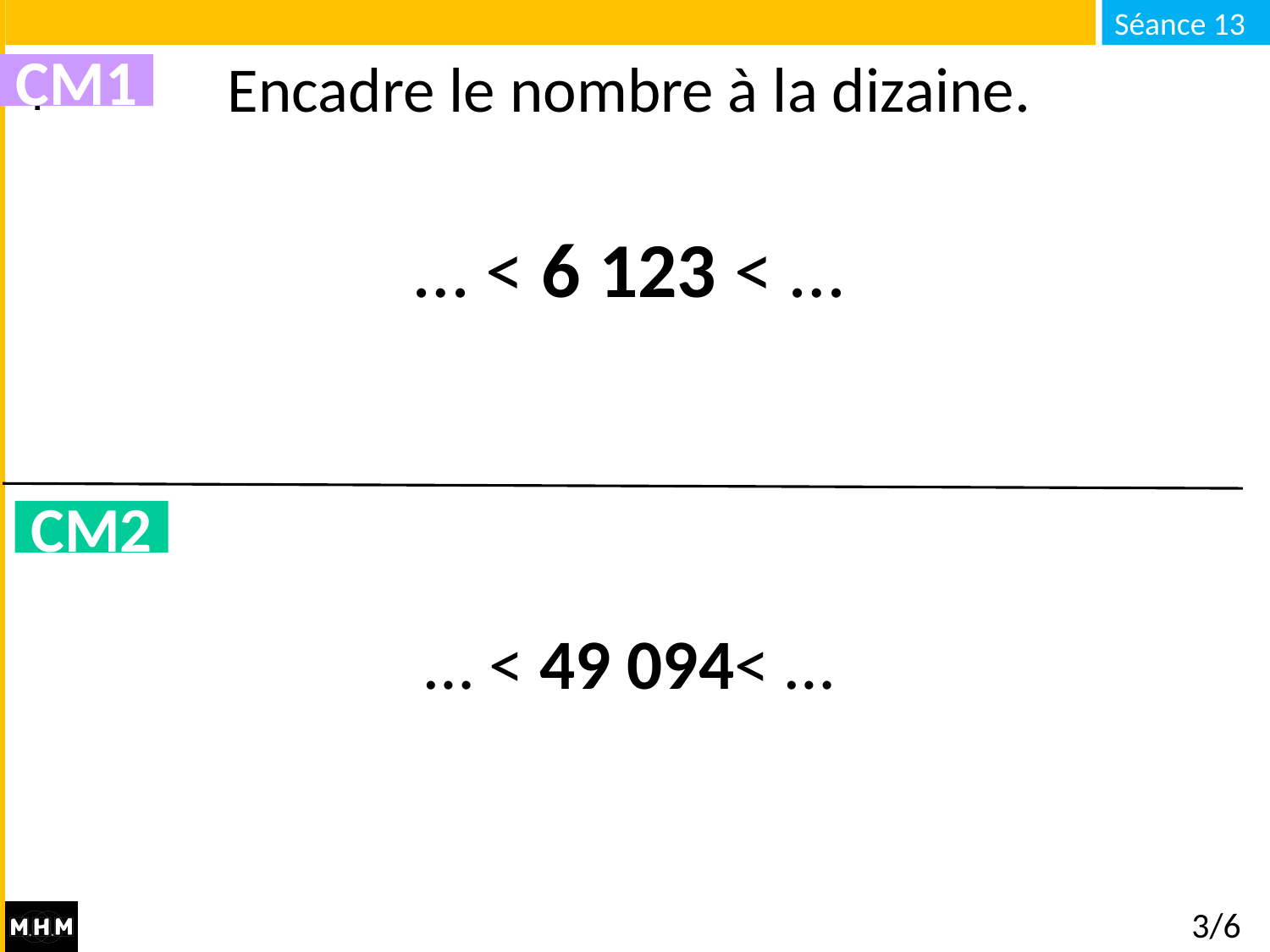

# Encadre le nombre à la dizaine.
CM1
… < 6 123 < …
CM2
… < 49 094< …
3/6